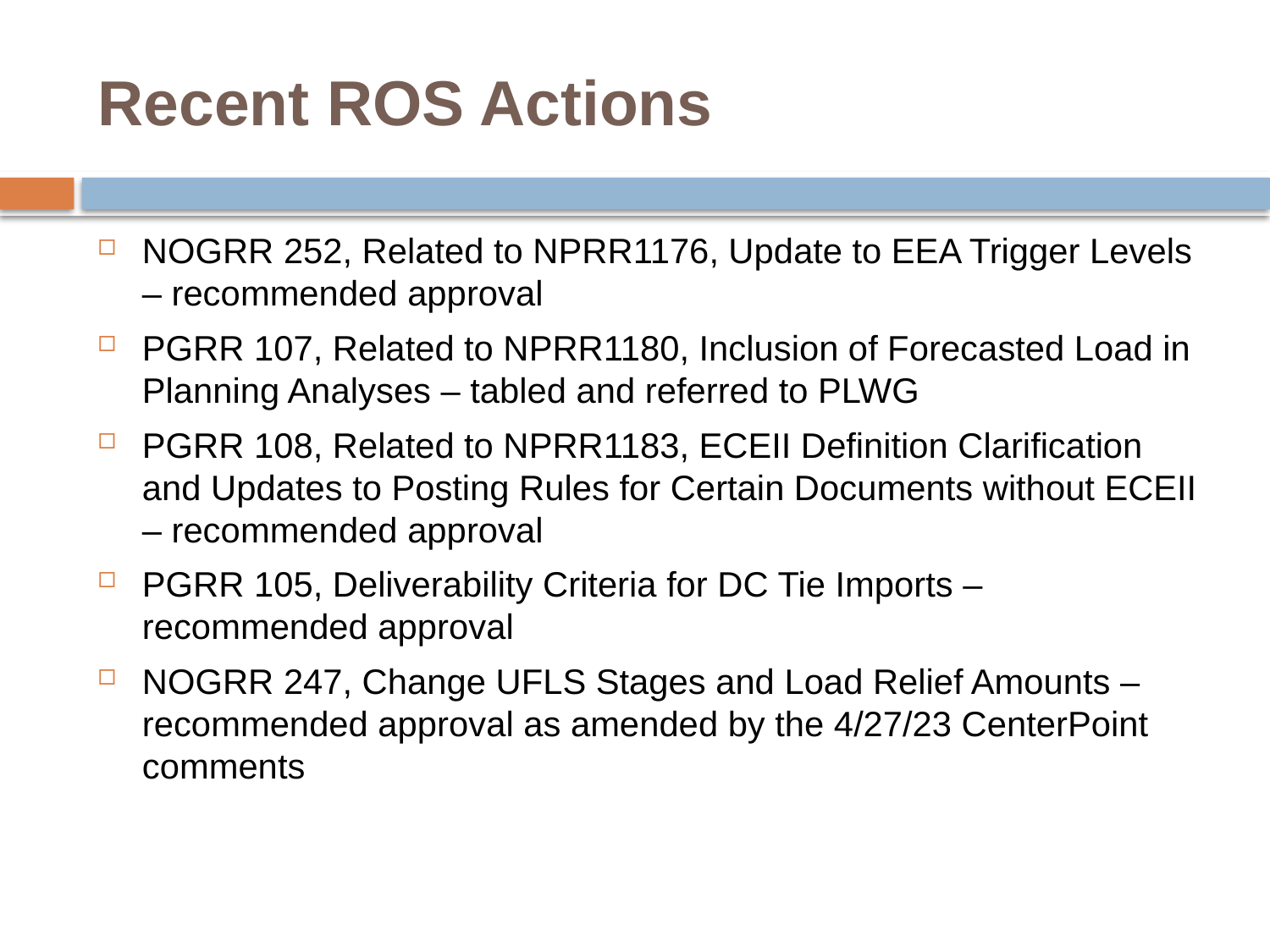

# Recent ROS Actions
NOGRR 252, Related to NPRR1176, Update to EEA Trigger Levels – recommended approval
PGRR 107, Related to NPRR1180, Inclusion of Forecasted Load in Planning Analyses – tabled and referred to PLWG
PGRR 108, Related to NPRR1183, ECEII Definition Clarification and Updates to Posting Rules for Certain Documents without ECEII – recommended approval
PGRR 105, Deliverability Criteria for DC Tie Imports – recommended approval
NOGRR 247, Change UFLS Stages and Load Relief Amounts – recommended approval as amended by the 4/27/23 CenterPoint comments